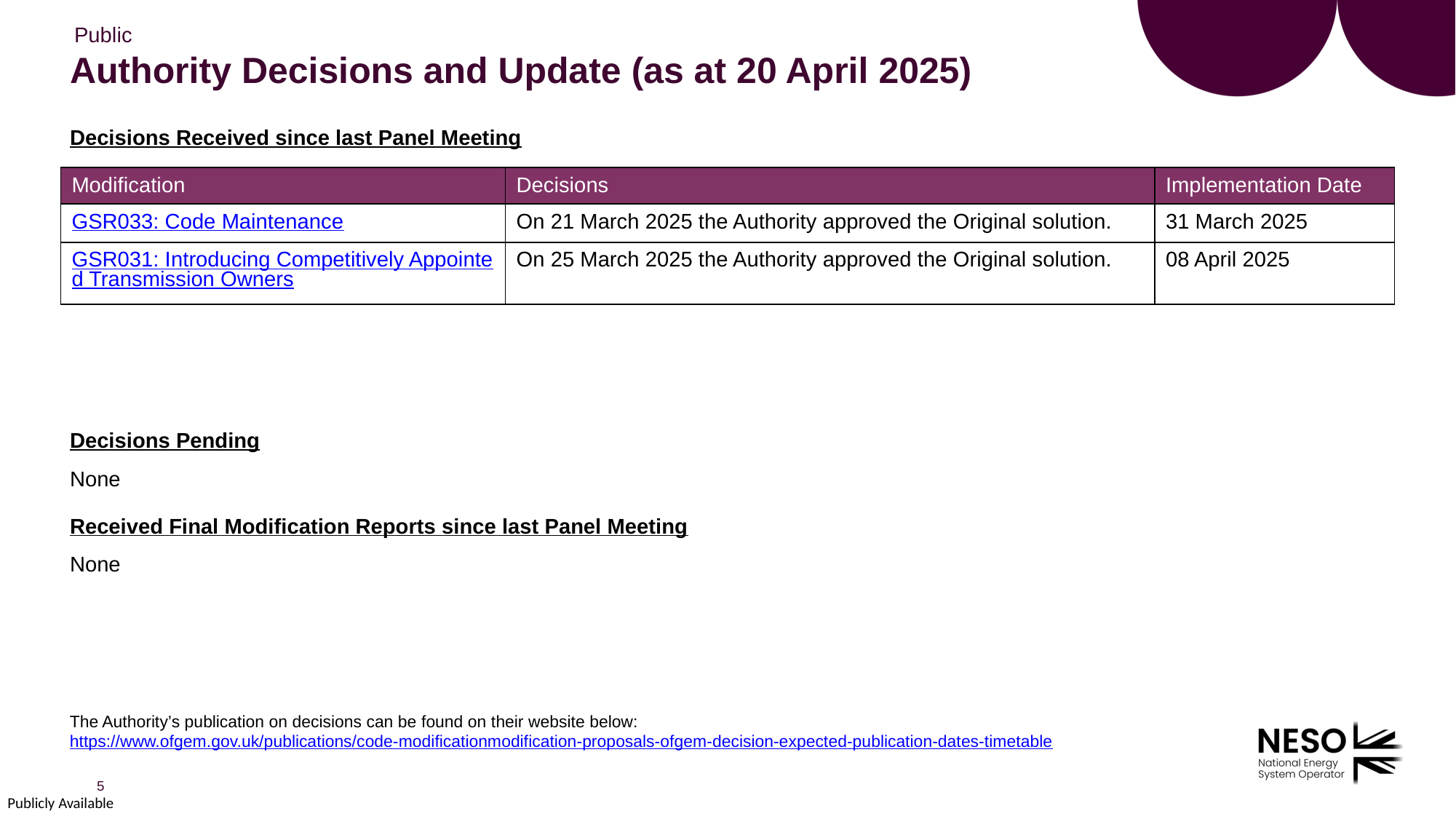

# Authority Decisions and Update (as at 20 April 2025)
Decisions Received since last Panel Meeting
| Modification | Decisions | Implementation Date |
| --- | --- | --- |
| GSR033: Code Maintenance | On 21 March 2025 the Authority approved the Original solution. | 31 March 2025 |
| GSR031: Introducing Competitively Appointed Transmission Owners | On 25 March 2025 the Authority approved the Original solution. | 08 April 2025 |
Decisions Pending
None
Received Final Modification Reports since last Panel Meeting
None
The Authority’s publication on decisions can be found on their website below:​
https://www.ofgem.gov.uk/publications/code-modificationmodification-proposals-ofgem-decision-expected-publication-dates-timetable